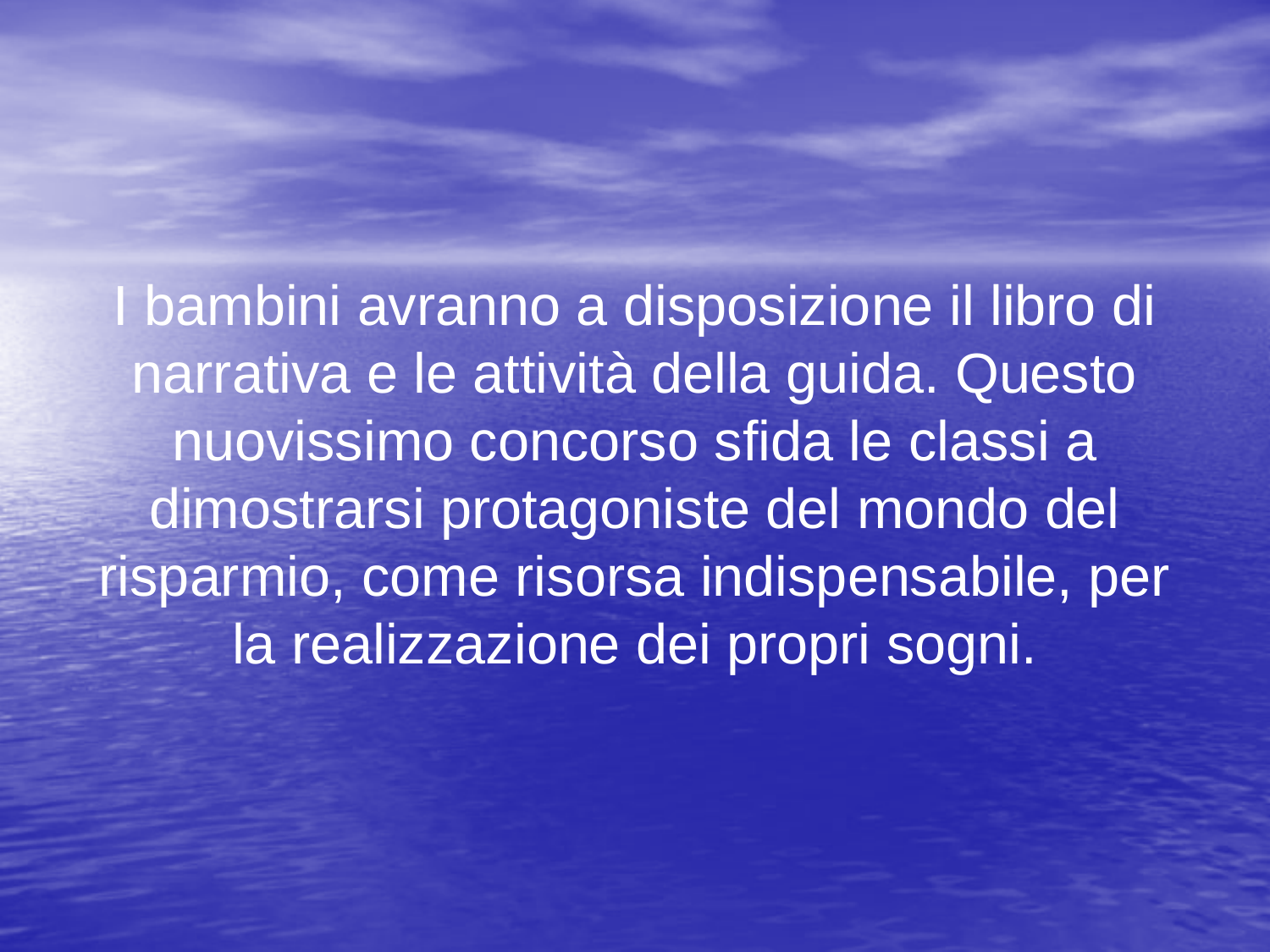

I bambini avranno a disposizione il libro di narrativa e le attività della guida. Questo nuovissimo concorso sfida le classi a dimostrarsi protagoniste del mondo del risparmio, come risorsa indispensabile, per la realizzazione dei propri sogni.